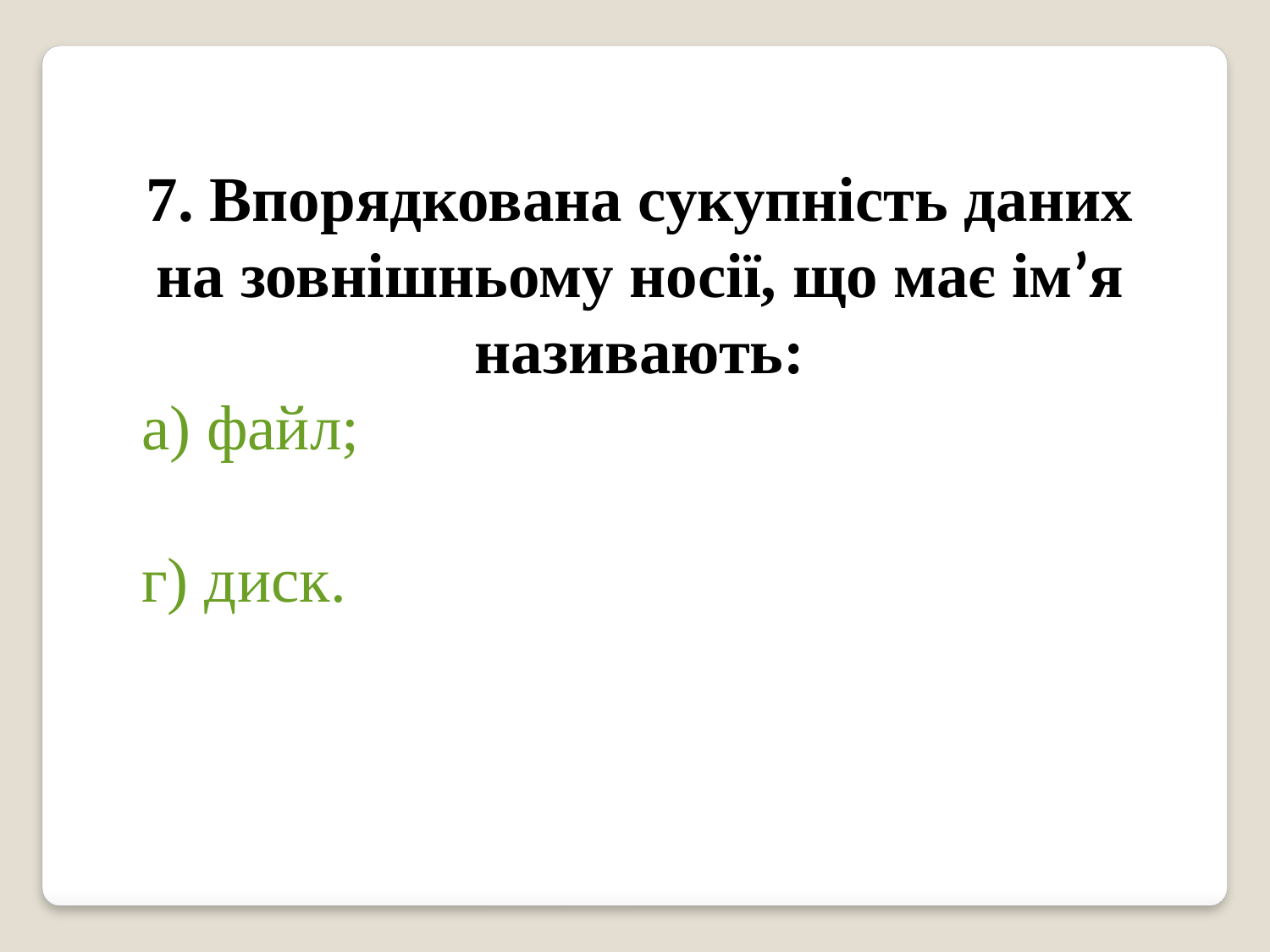

7. Впорядкована сукупність даних на зовнішньому носії, що має ім’я називають:
а) файл;

г) диск.